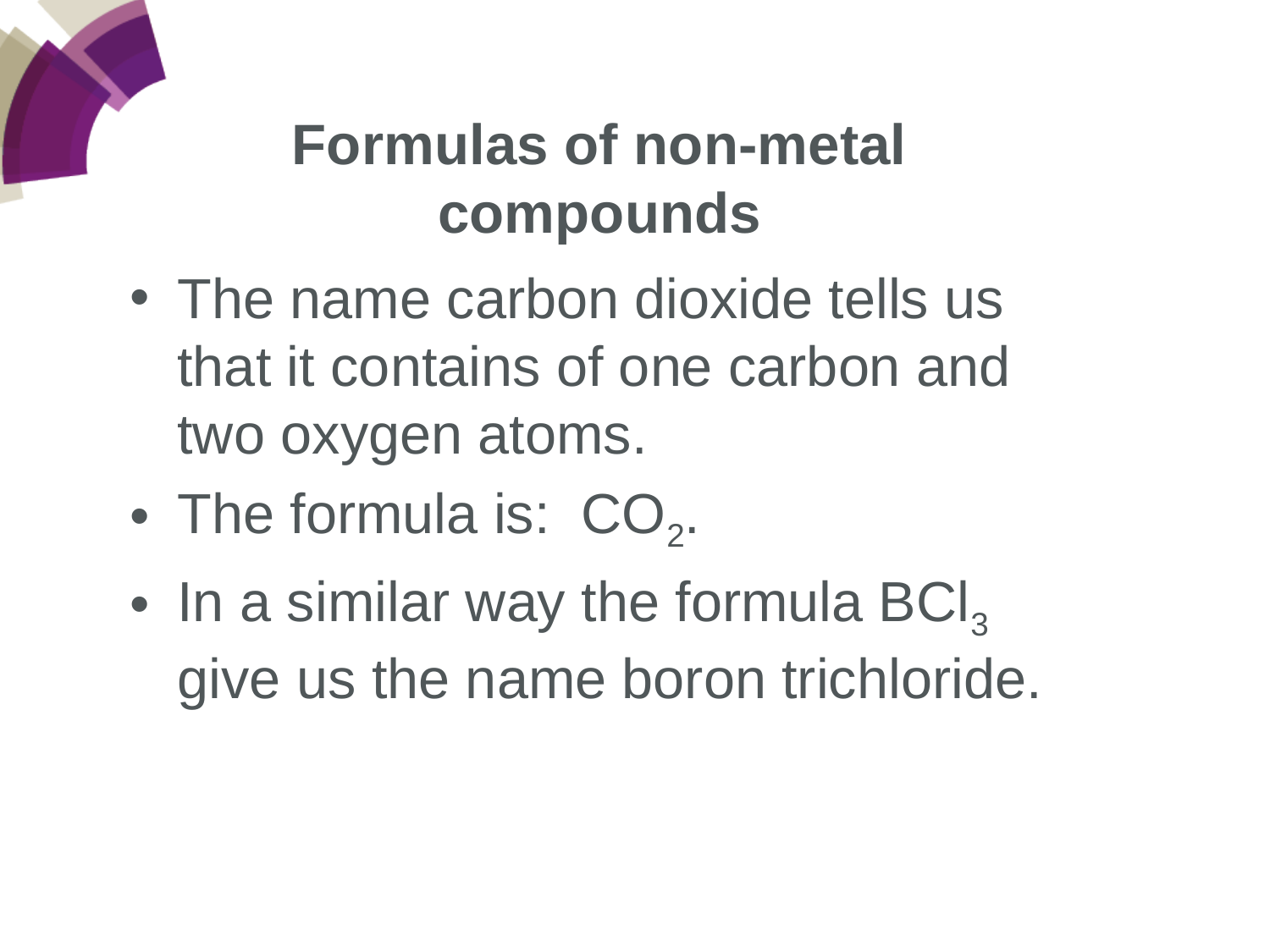

Formulas of non-metal compounds

The name carbon dioxide tells us that it contains of one carbon and two oxygen atoms.
The formula is:  CO2.
In a similar way the formula BCl3 give us the name boron trichloride.